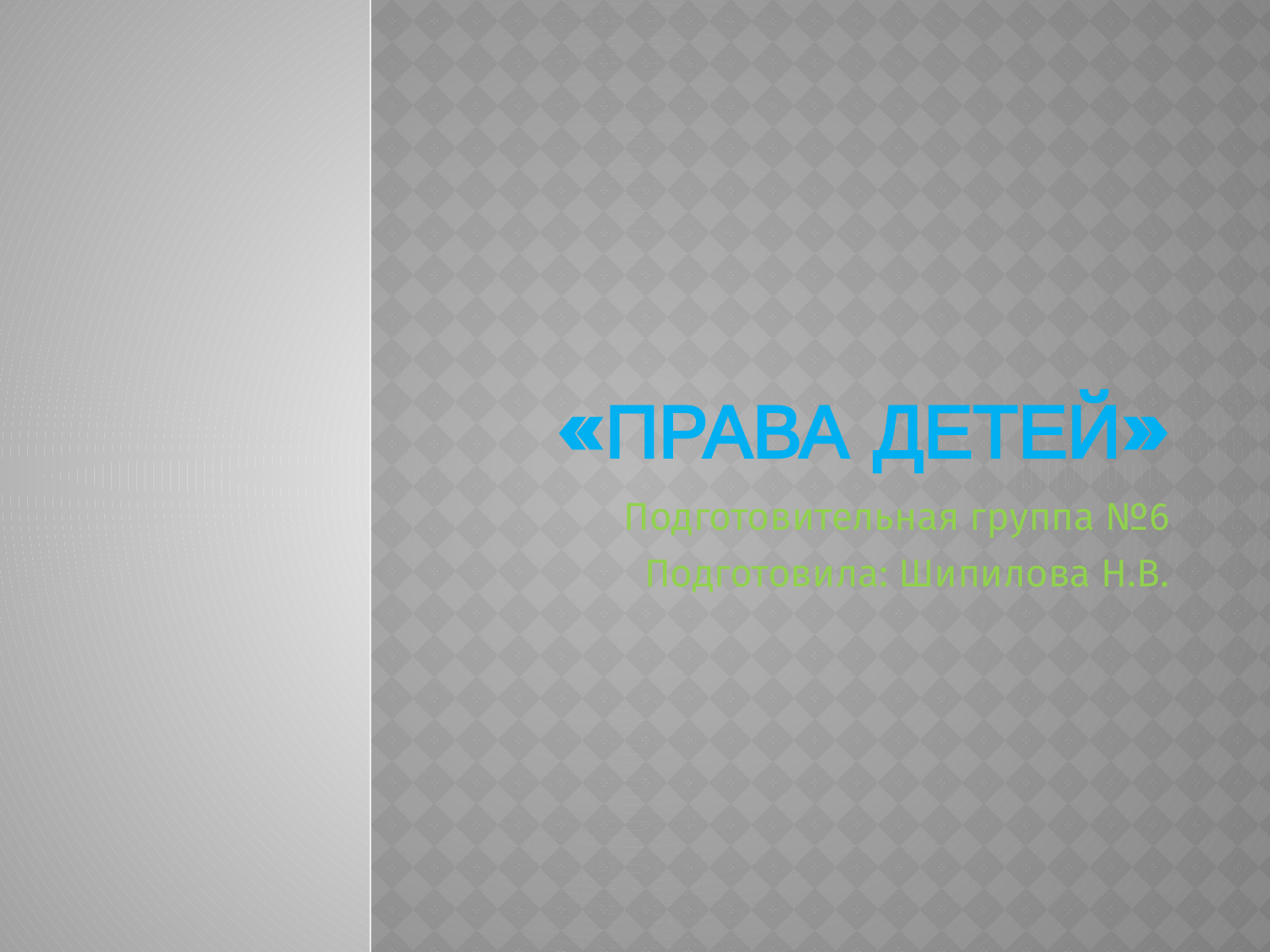

# «Права детей»
Подготовительная группа №6
Подготовила: Шипилова Н.В.